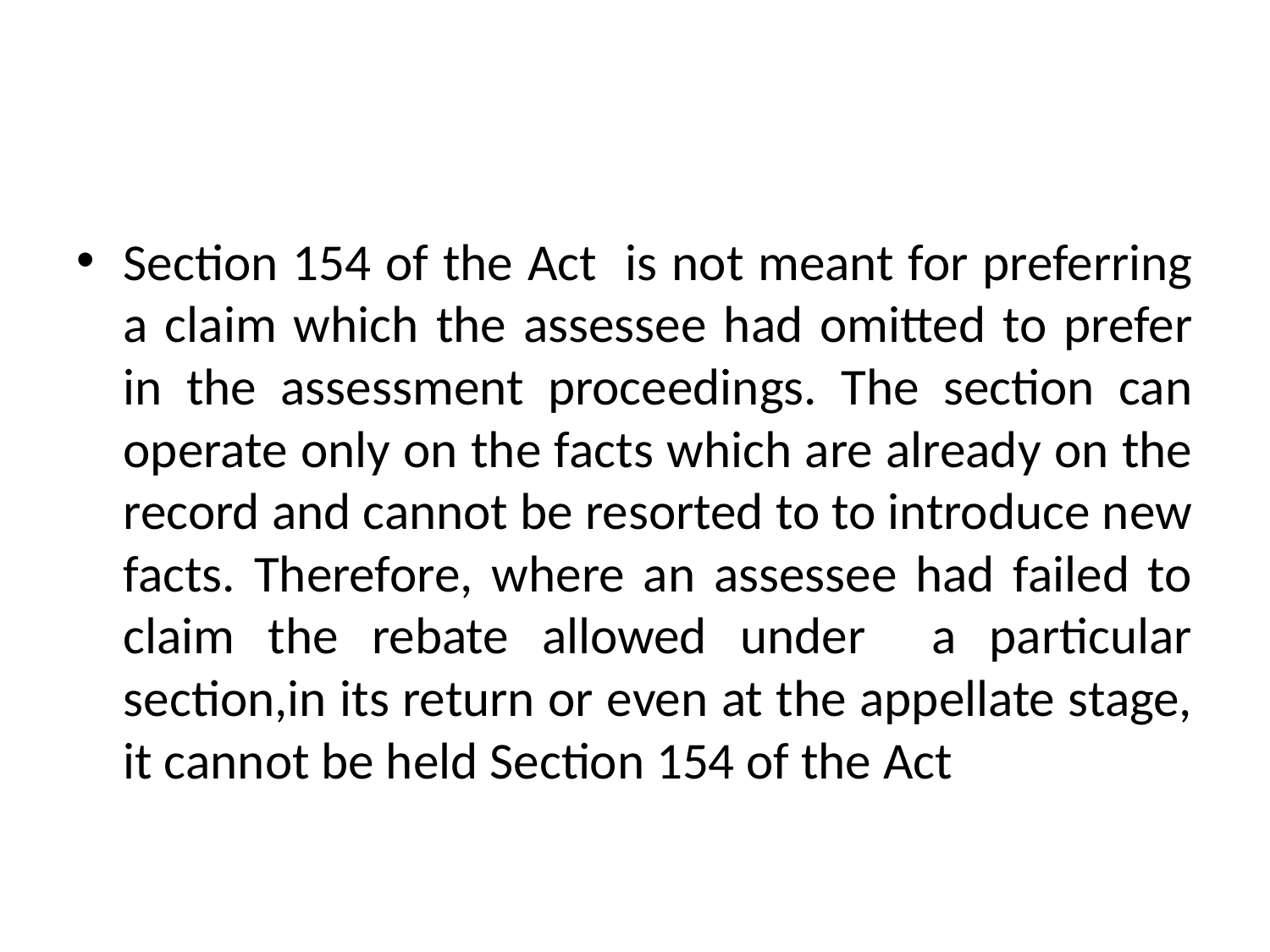

#
Section 154 of the Act  is not meant for preferring a claim which the assessee had omitted to prefer in the assessment proceedings. The section can operate only on the facts which are already on the record and cannot be resorted to to introduce new facts. Therefore, where an assessee had failed to claim the rebate allowed under  a particular section,in its return or even at the appellate stage, it cannot be held Section 154 of the Act